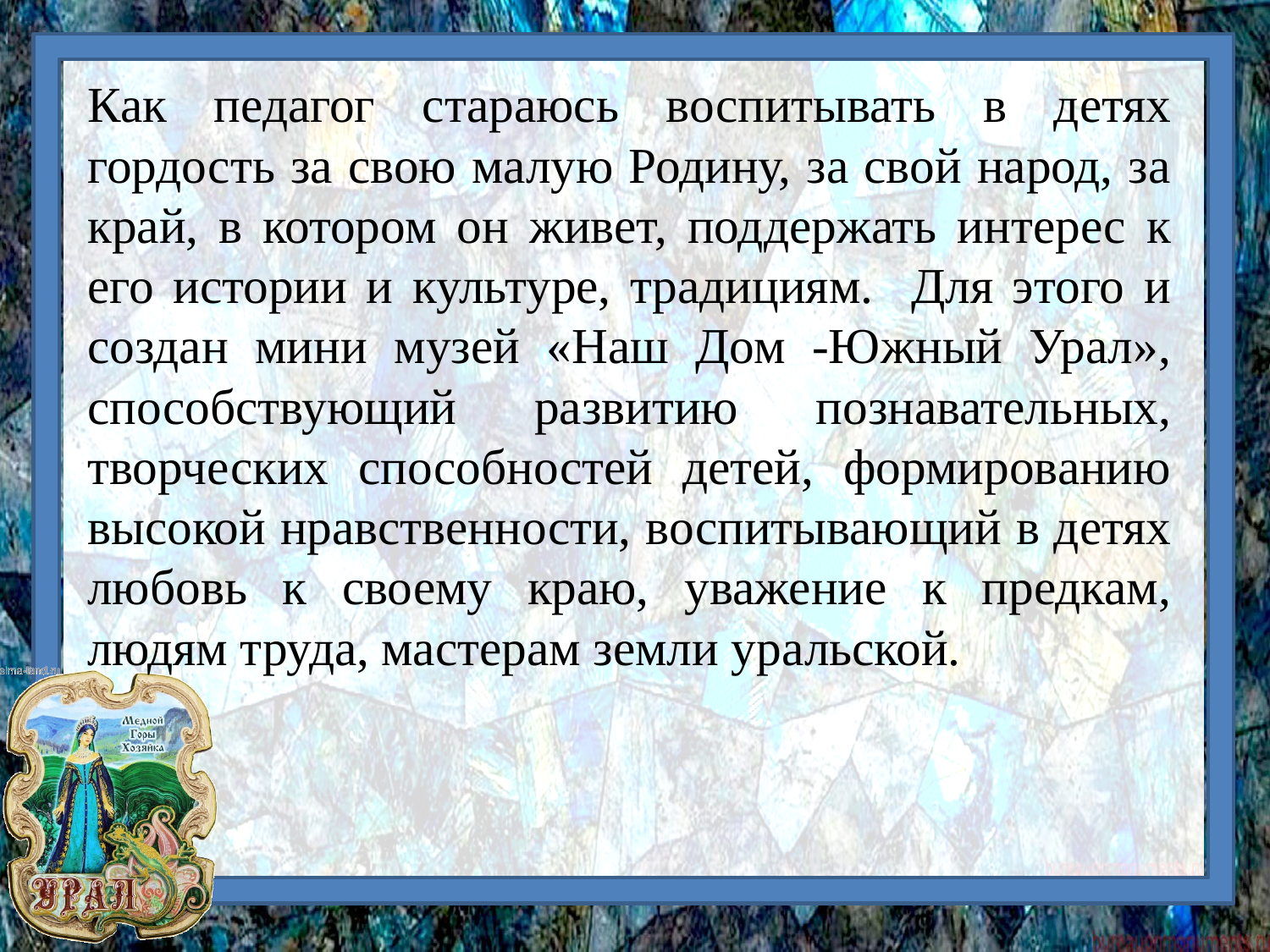

Как педагог стараюсь воспитывать в детях гордость за свою малую Родину, за свой народ, за край, в котором он живет, поддержать интерес к его истории и культуре, традициям.  Для этого и создан мини музей «Наш Дом -Южный Урал», способствующий развитию познавательных, творческих способностей детей, формированию высокой нравственности, воспитывающий в детях любовь к своему краю, уважение к предкам, людям труда, мастерам земли уральской.